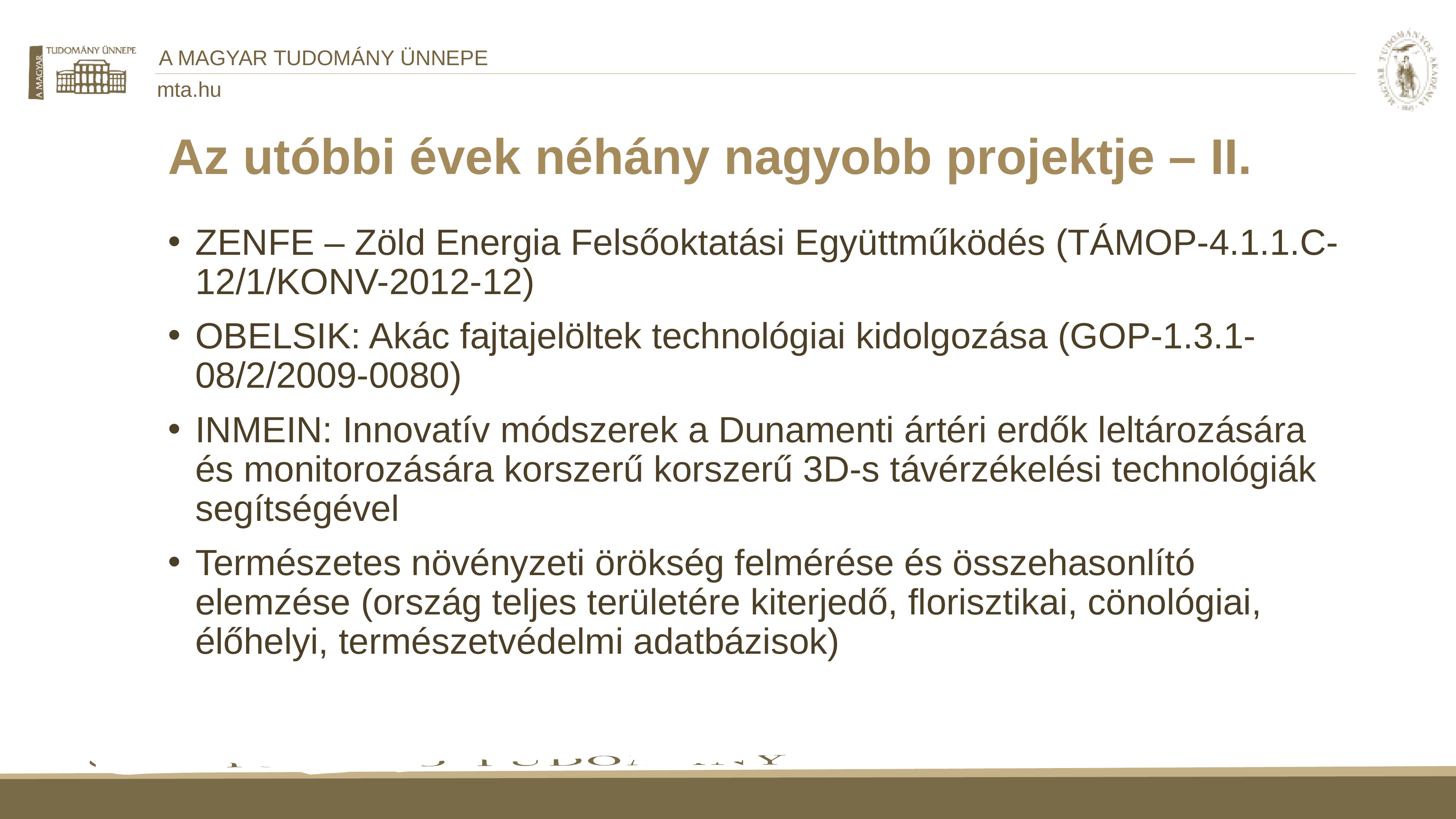

# Az utóbbi évek néhány nagyobb projektje – II.
ZENFE – Zöld Energia Felsőoktatási Együttműködés (TÁMOP-4.1.1.C-12/1/KONV-2012-12)
OBELSIK: Akác fajtajelöltek technológiai kidolgozása (GOP-1.3.1-08/2/2009-0080)
INMEIN: Innovatív módszerek a Dunamenti ártéri erdők leltározására és monitorozására korszerű korszerű 3D-s távérzékelési technológiák segítségével
Természetes növényzeti örökség felmérése és összehasonlító elemzése (ország teljes területére kiterjedő, florisztikai, cönológiai, élőhelyi, természetvédelmi adatbázisok)